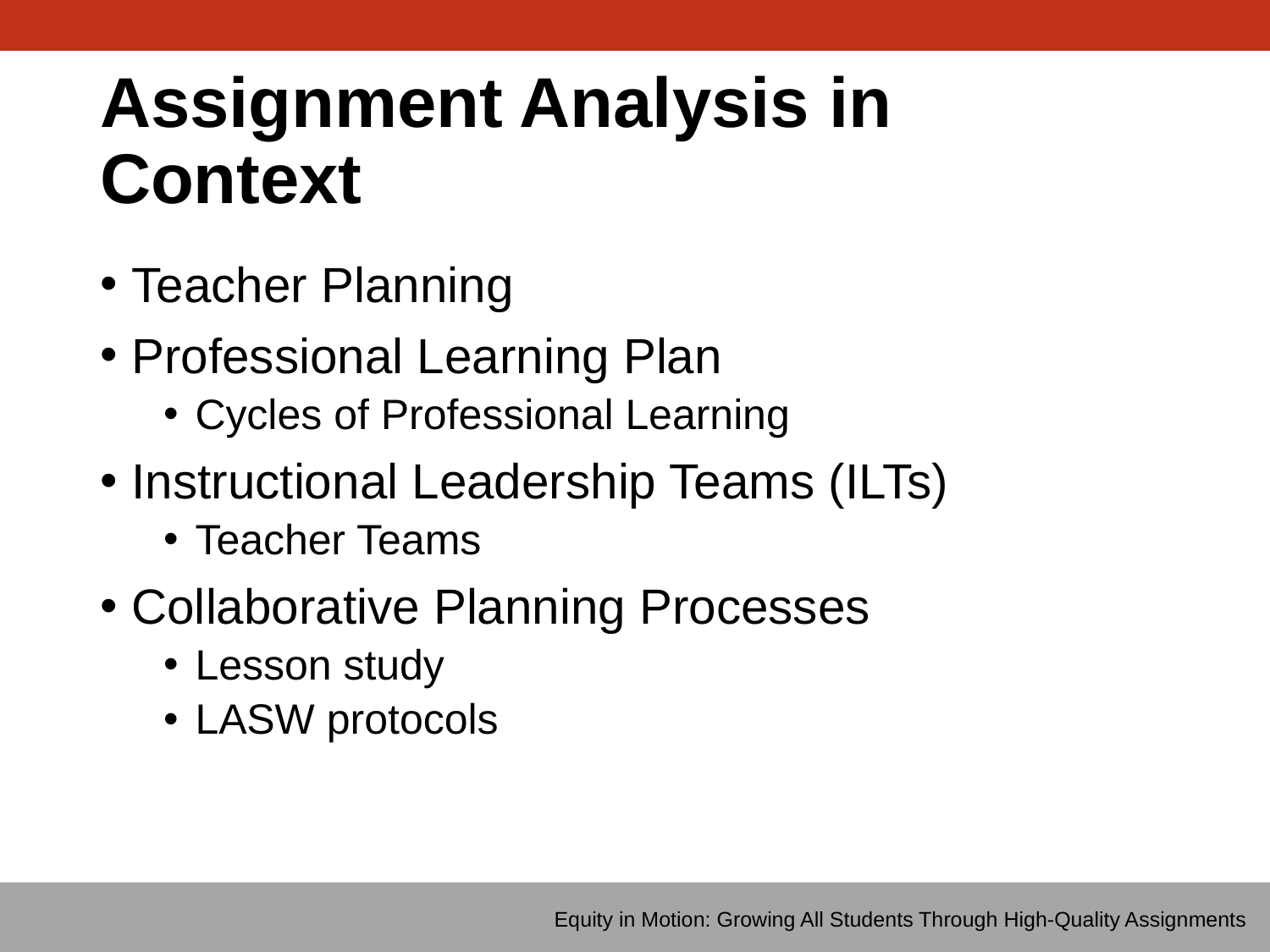

# Assignment Analysis in Context
Teacher Planning
Professional Learning Plan
Cycles of Professional Learning
Instructional Leadership Teams (ILTs)
Teacher Teams
Collaborative Planning Processes
Lesson study
LASW protocols